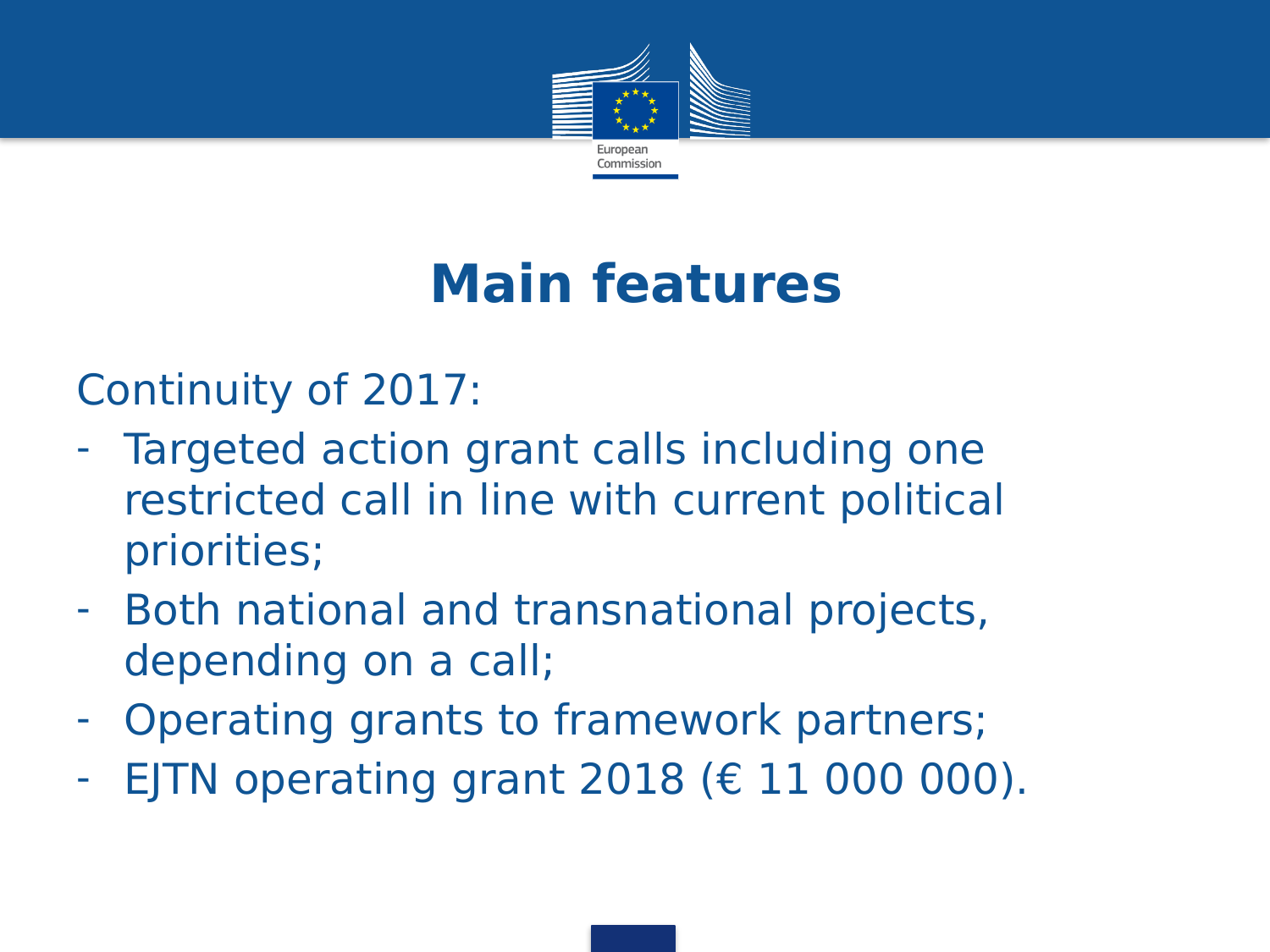

# Main features
Continuity of 2017:
Targeted action grant calls including one restricted call in line with current political priorities;
Both national and transnational projects, depending on a call;
Operating grants to framework partners;
EJTN operating grant 2018 (€ 11 000 000).